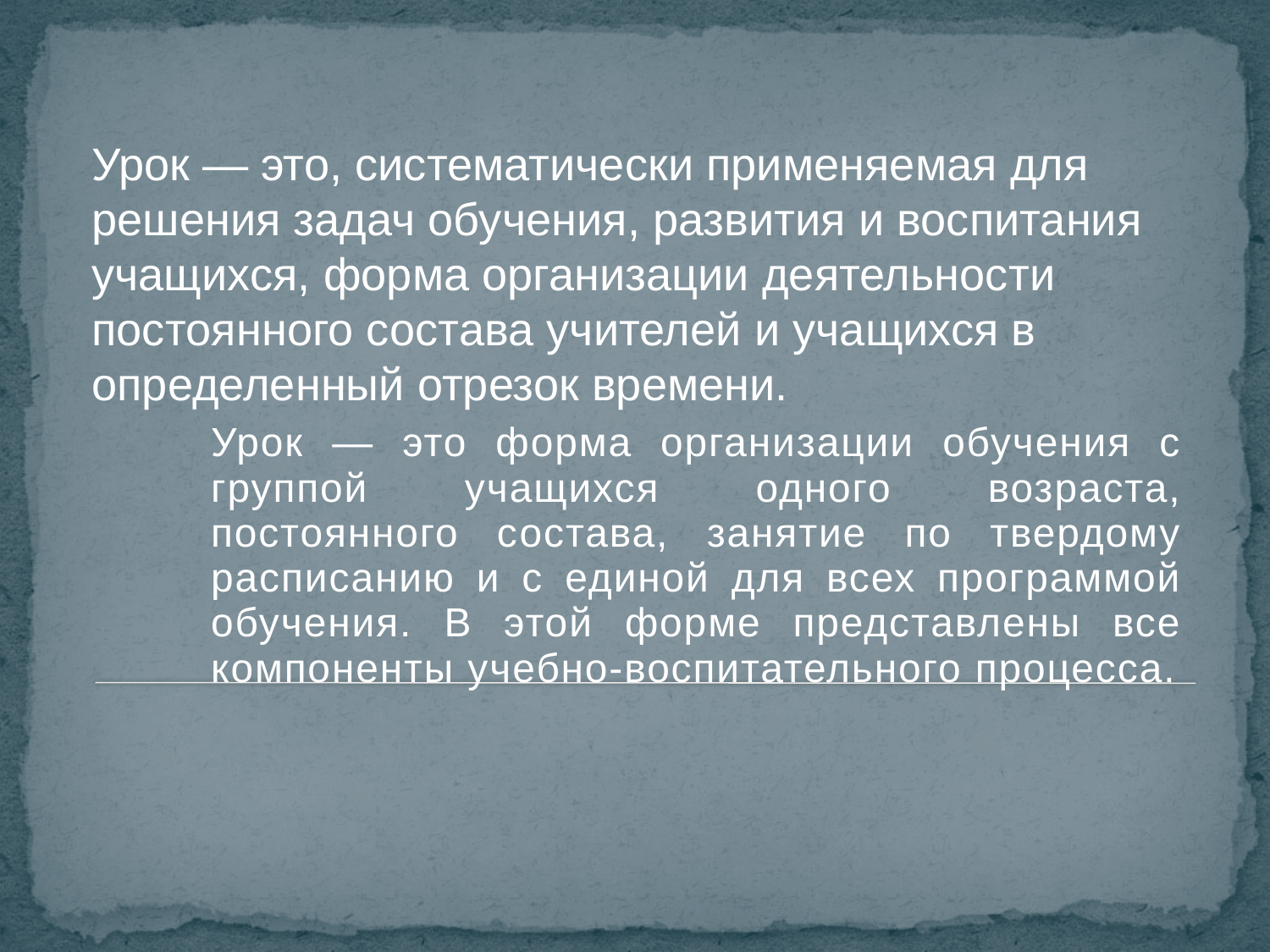

Урок — это, систематически применяемая для решения задач обучения, развития и воспитания учащихся, форма организации деятельности постоянного состава учителей и учащихся в определенный отрезок времени.

Урок — это форма организации обучения с группой учащихся одного возраста, постоянного состава, занятие по твердому расписанию и с единой для всех программой обучения. В этой форме представлены все компоненты учебно-воспитательного процесса.